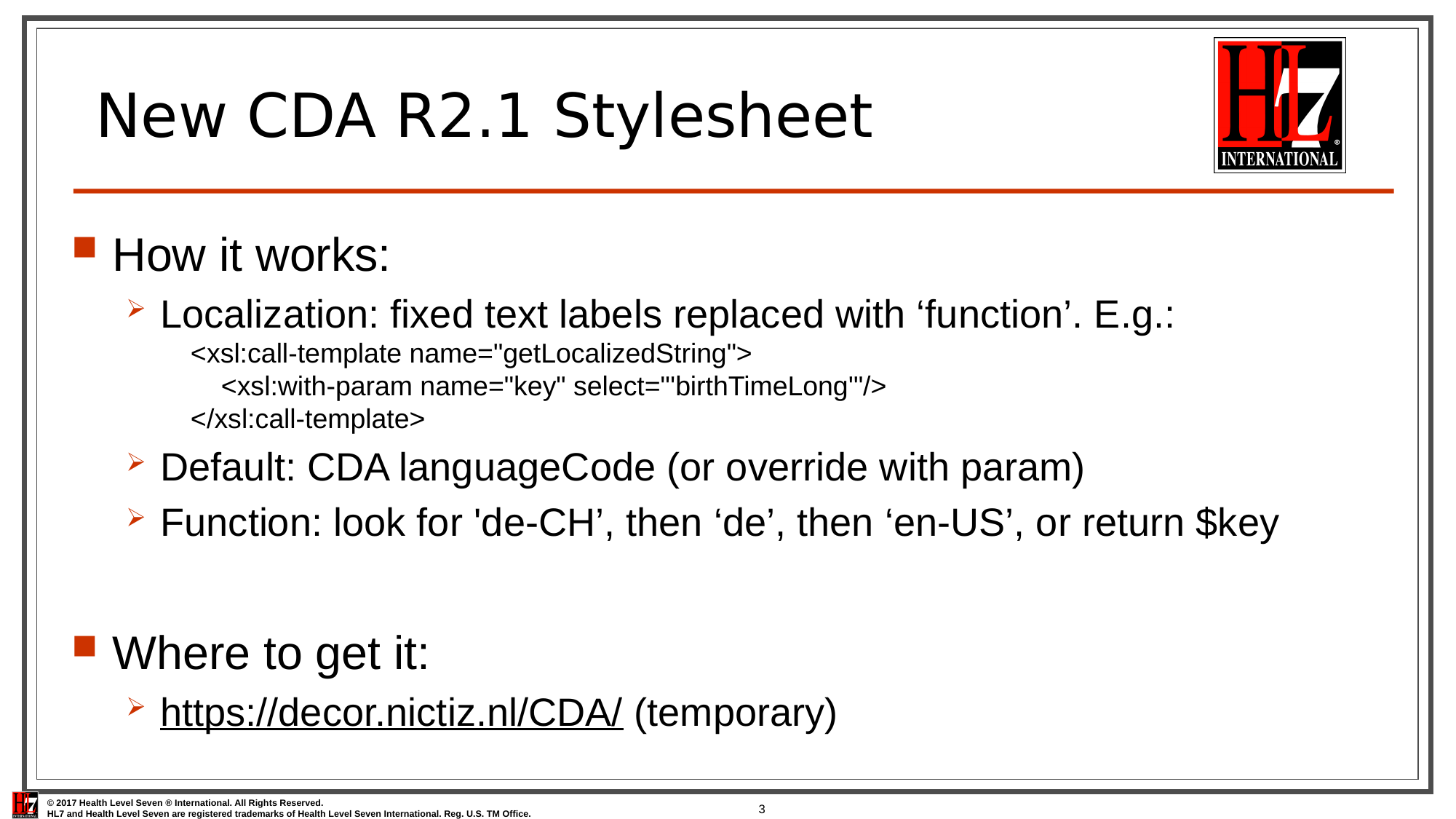

# New CDA R2.1 Stylesheet
How it works:
Localization: fixed text labels replaced with ‘function’. E.g.:
    <xsl:call-template name="getLocalizedString">
        <xsl:with-param name="key" select="'birthTimeLong'"/>
    </xsl:call-template>
Default: CDA languageCode (or override with param)
Function: look for 'de-CH’, then ‘de’, then ‘en-US’, or return $key

Where to get it:
https://decor.nictiz.nl/CDA/ (temporary)
3